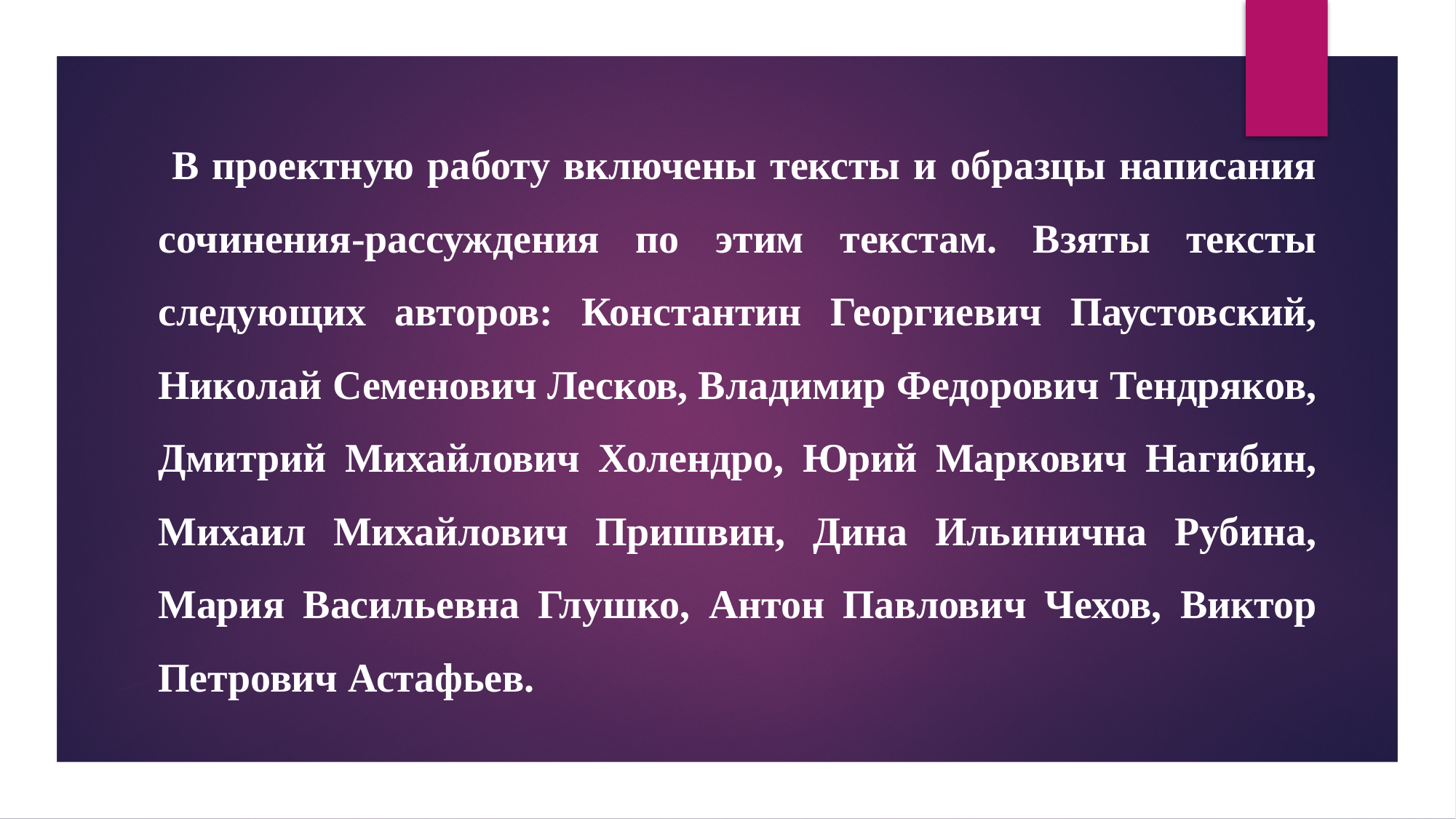

В проектную работу включены тексты и образцы написания сочинения-рассуждения по этим текстам. Взяты тексты следующих авторов: Константин Георгиевич Паустовский, Николай Семенович Лесков, Владимир Федорович Тендряков, Дмитрий Михайлович Холендро, Юрий Маркович Нагибин, Михаил Михайлович Пришвин, Дина Ильинична Рубина, Мария Васильевна Глушко, Антон Павлович Чехов, Виктор Петрович Астафьев.